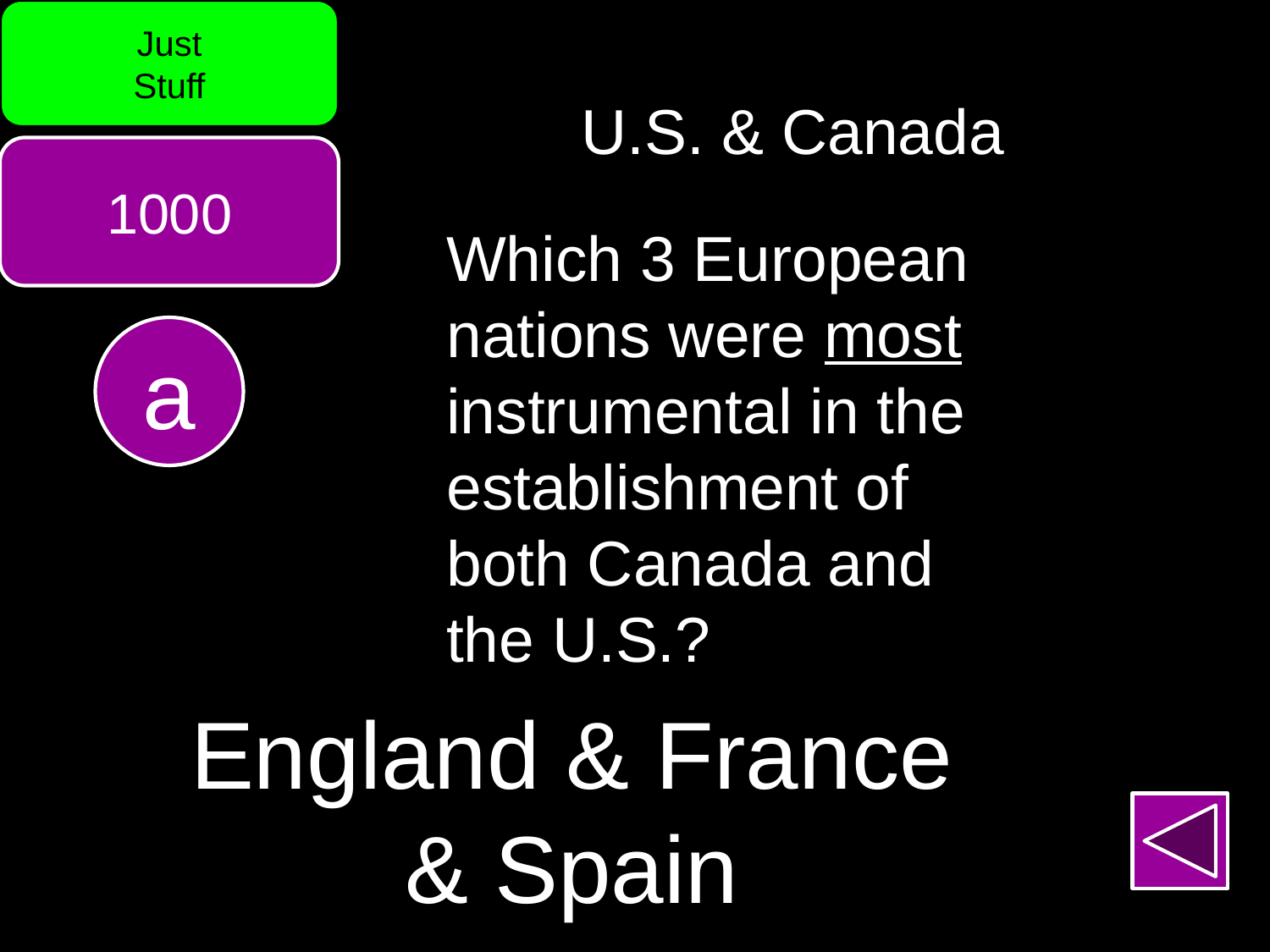

Just
Stuff
U.S. & Canada
1000
Which 3 European
nations were most
instrumental in the
establishment of
both Canada and
the U.S.?
a
England & France
& Spain